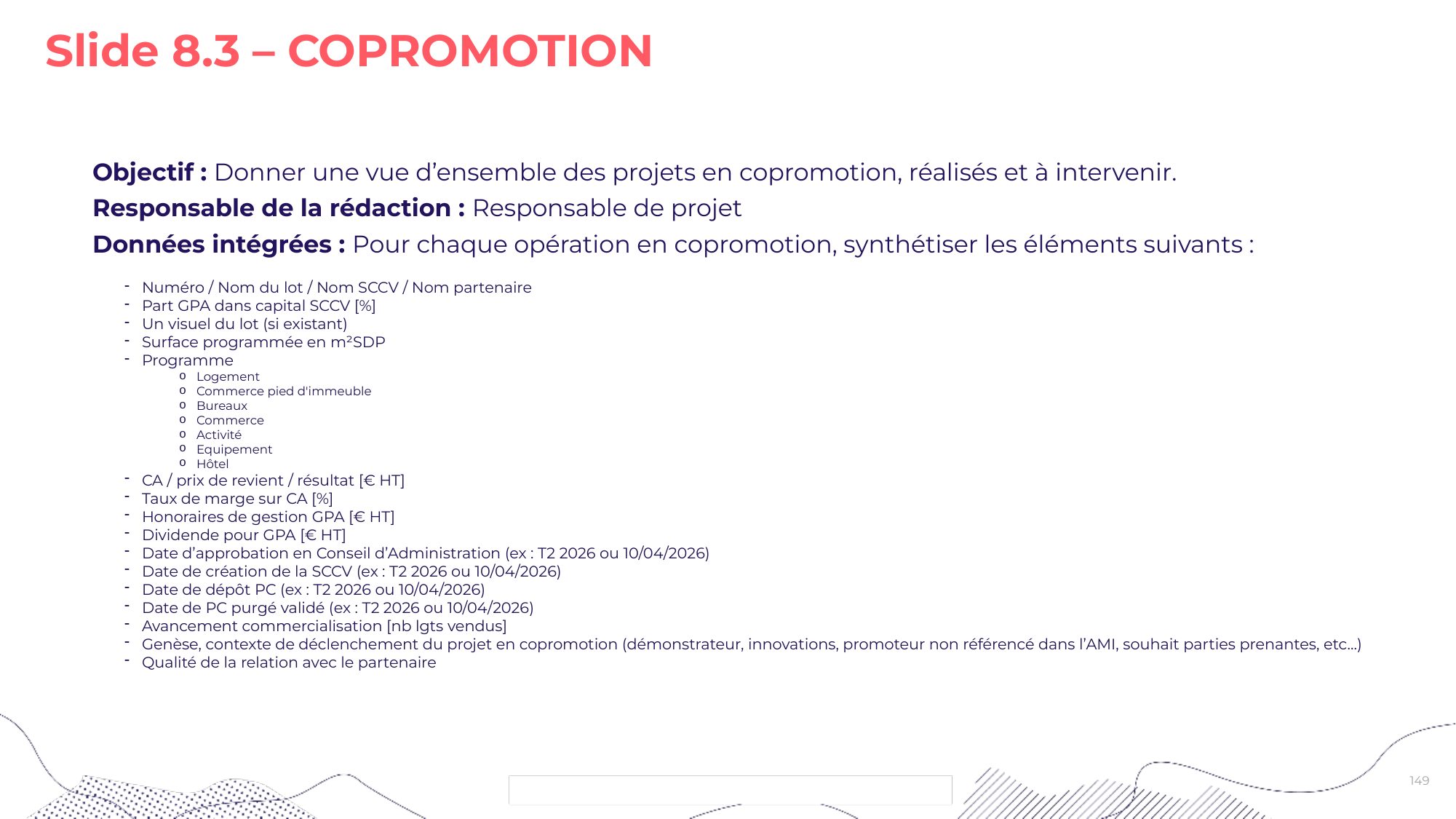

Slide 8.3 – COPROMOTION
Objectif : Donner une vue d’ensemble des projets en copromotion, réalisés et à intervenir.
Responsable de la rédaction : Responsable de projet
Données intégrées : Pour chaque opération en copromotion, synthétiser les éléments suivants :

Numéro / Nom du lot / Nom SCCV / Nom partenaire
Part GPA dans capital SCCV [%]
Un visuel du lot (si existant)
Surface programmée en m²SDP
Programme
Logement
Commerce pied d'immeuble
Bureaux
Commerce
Activité
Equipement
Hôtel
CA / prix de revient / résultat [€ HT]
Taux de marge sur CA [%]
Honoraires de gestion GPA [€ HT]
Dividende pour GPA [€ HT]
Date d’approbation en Conseil d’Administration (ex : T2 2026 ou 10/04/2026)
Date de création de la SCCV (ex : T2 2026 ou 10/04/2026)
Date de dépôt PC (ex : T2 2026 ou 10/04/2026)
Date de PC purgé validé (ex : T2 2026 ou 10/04/2026)
Avancement commercialisation [nb lgts vendus]
Genèse, contexte de déclenchement du projet en copromotion (démonstrateur, innovations, promoteur non référencé dans l’AMI, souhait parties prenantes, etc…)
Qualité de la relation avec le partenaire

149